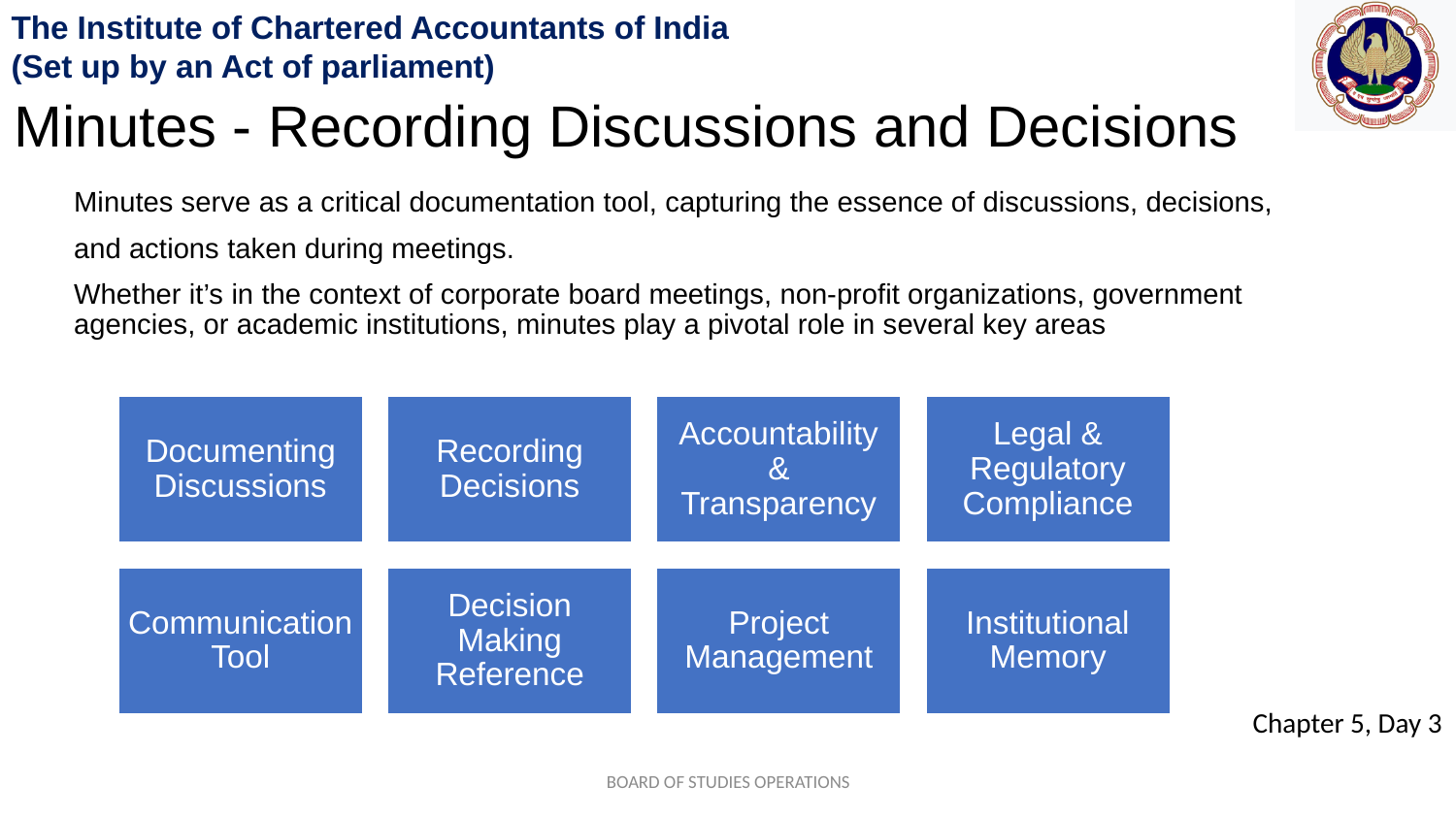

Minutes - Recording Discussions and Decisions
Minutes serve as a critical documentation tool, capturing the essence of discussions, decisions,
and actions taken during meetings.
Whether it’s in the context of corporate board meetings, non-profit organizations, government agencies, or academic institutions, minutes play a pivotal role in several key areas
Documenting Discussions
Recording Decisions
Accountability & Transparency
Legal & Regulatory Compliance
Communication Tool
Decision Making Reference
Project Management
Institutional Memory
BOARD OF STUDIES OPERATIONS